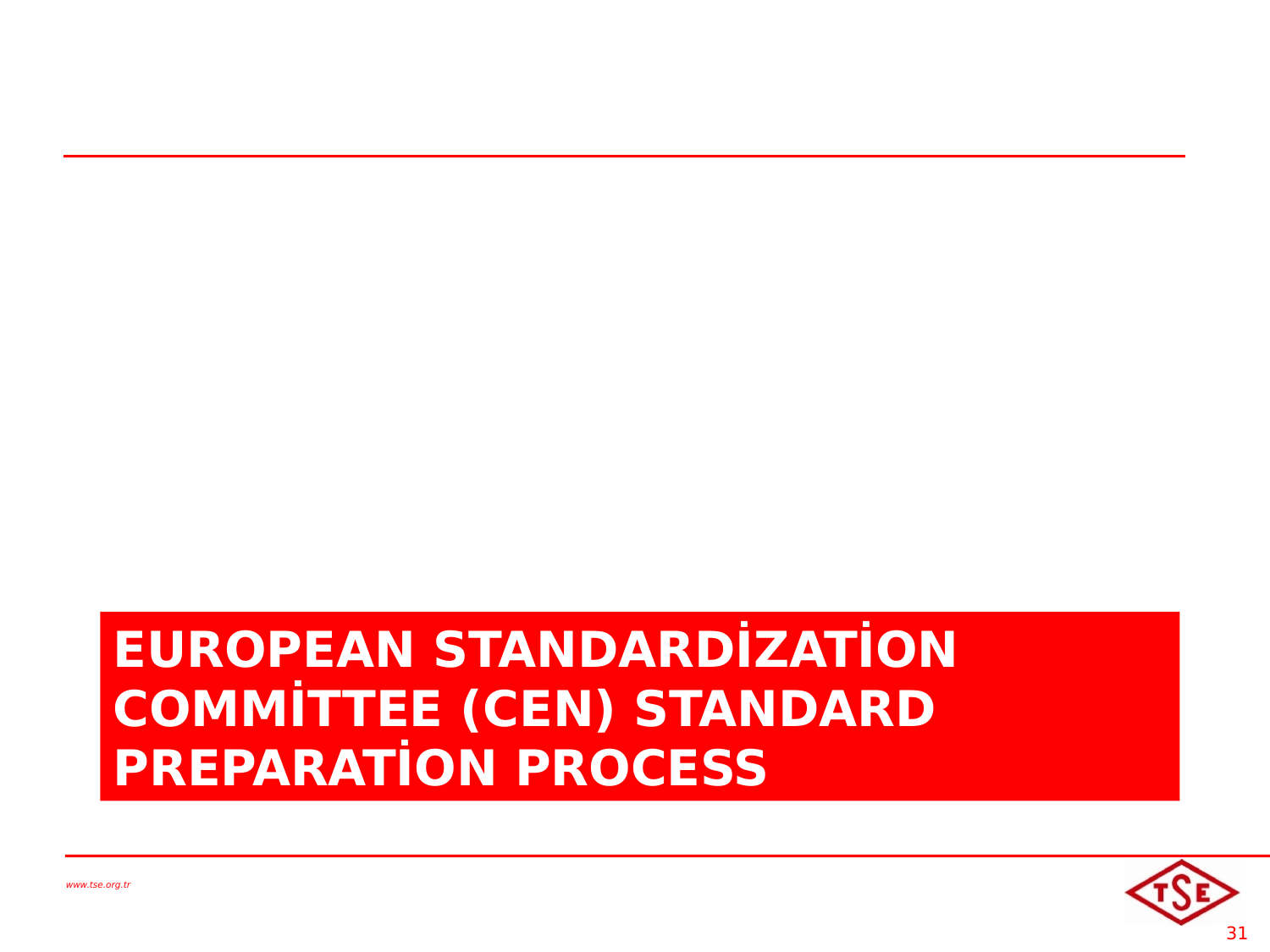

# European Standardization committee (CEN) Standard Preparation Process

www.tse.org.tr
31